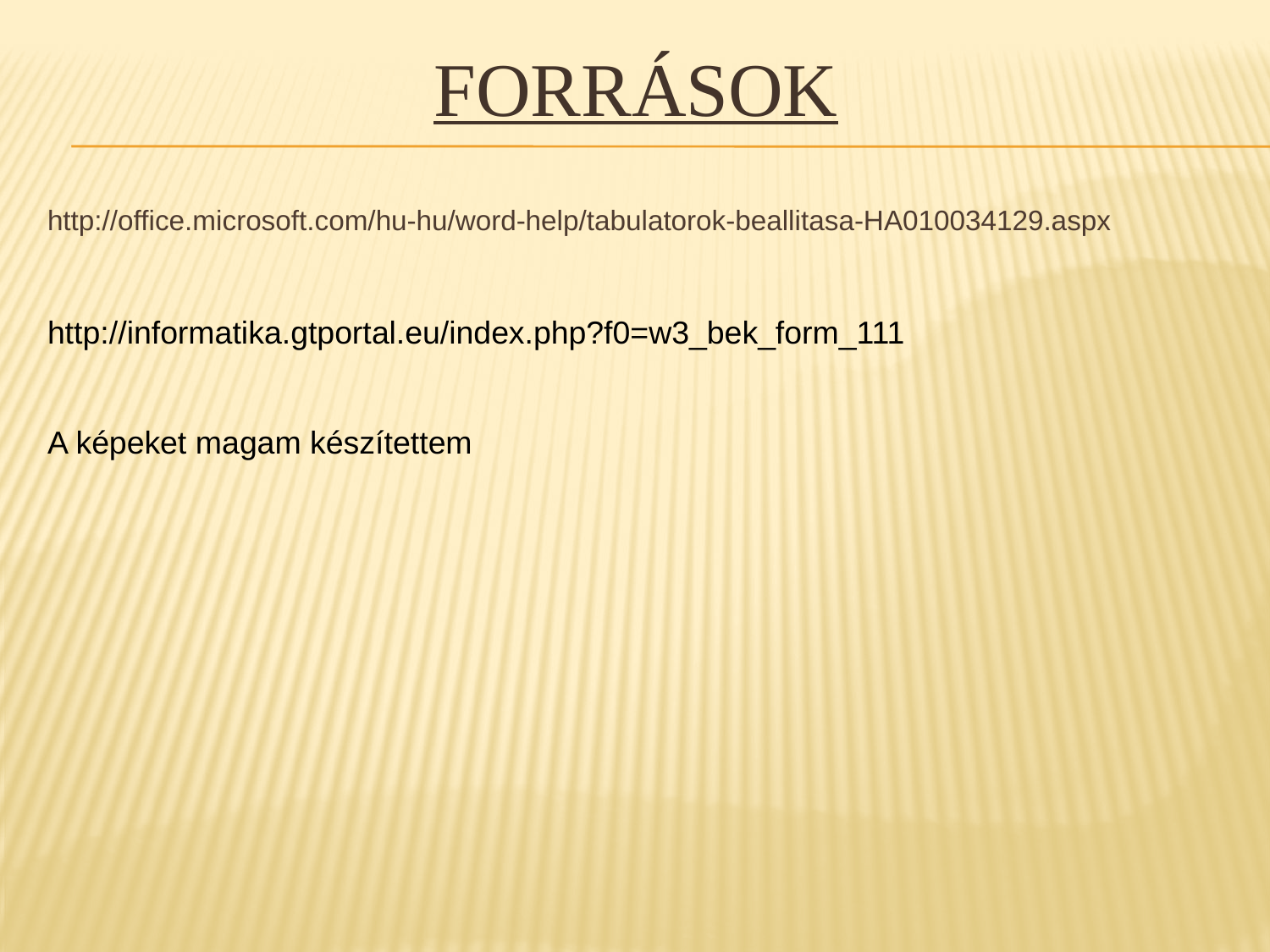

FORRÁSok
http://office.microsoft.com/hu-hu/word-help/tabulatorok-beallitasa-HA010034129.aspx
http://informatika.gtportal.eu/index.php?f0=w3_bek_form_111

A képeket magam készítettem